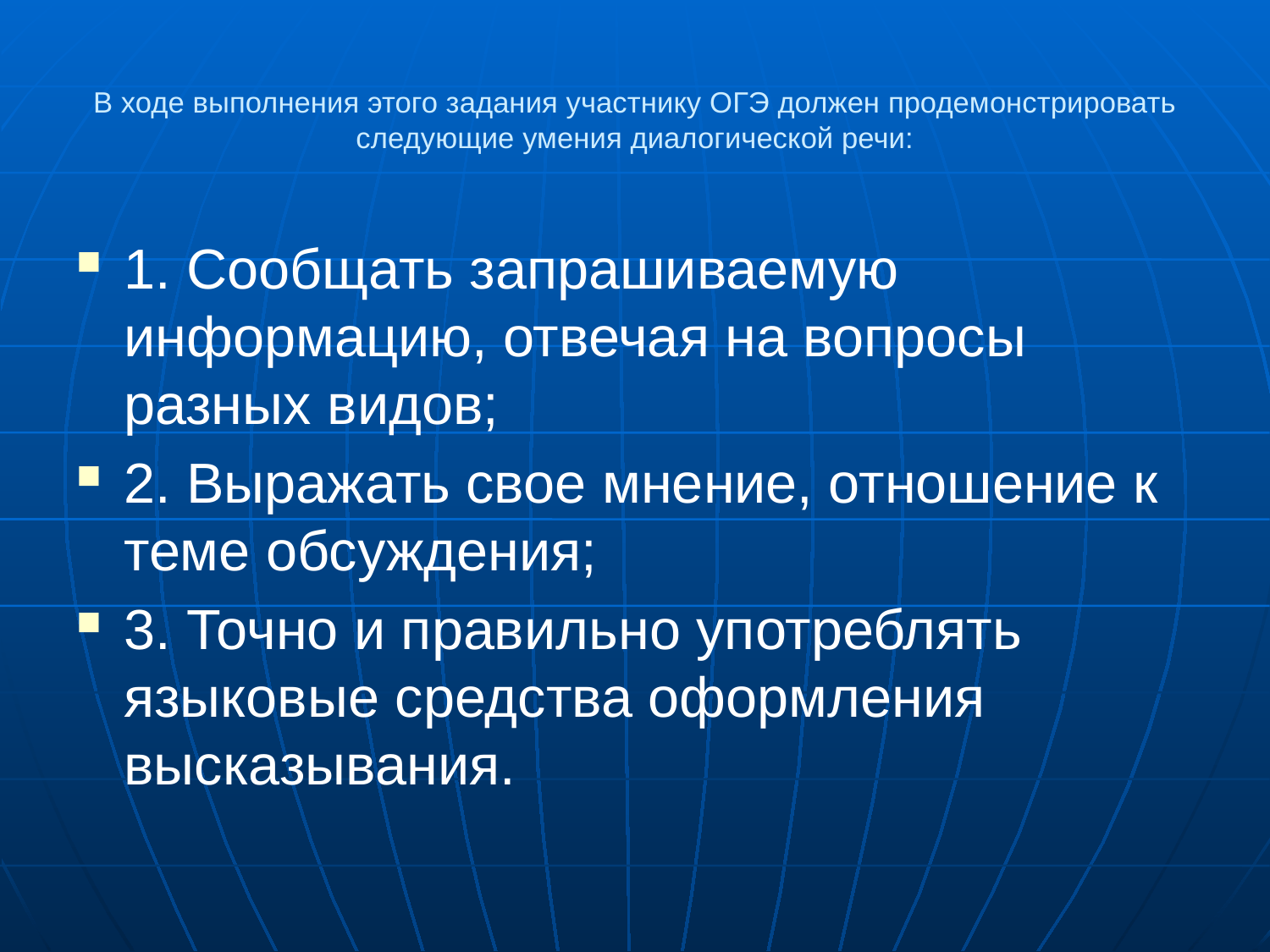

В ходе выполнения этого задания участнику ОГЭ должен продемонстрировать следующие умения диалогической речи:
1. Сообщать запрашиваемую информацию, отвечая на вопросы разных видов;
2. Выражать свое мнение, отношение к теме обсуждения;
3. Точно и правильно употреблять языковые средства оформления высказывания.